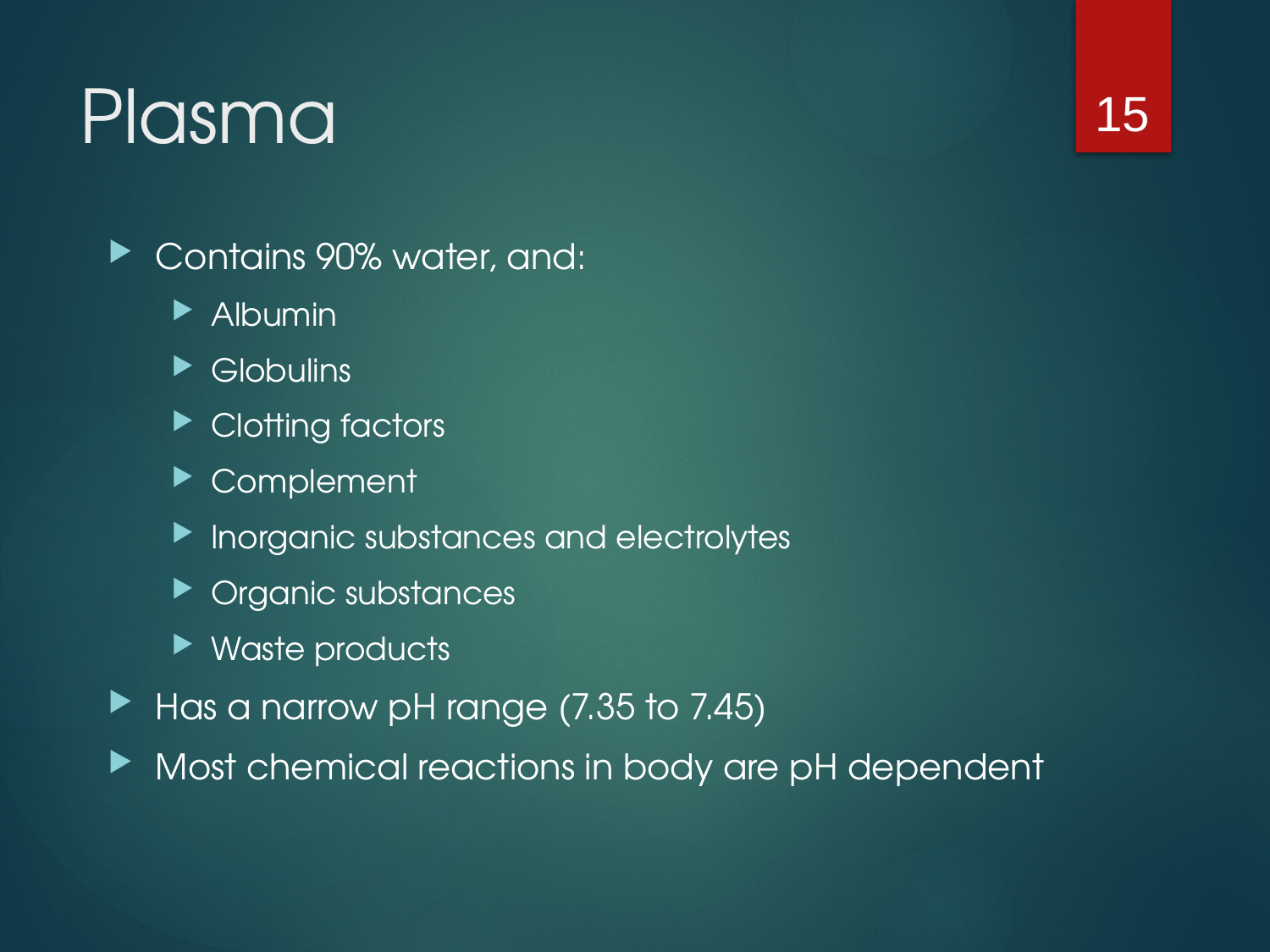

15
# Plasma
Contains 90% water, and:
Albumin
Globulins
Clotting factors
Complement
Inorganic substances and electrolytes
Organic substances
Waste products
Has a narrow pH range (7.35 to 7.45)
Most chemical reactions in body are pH dependent